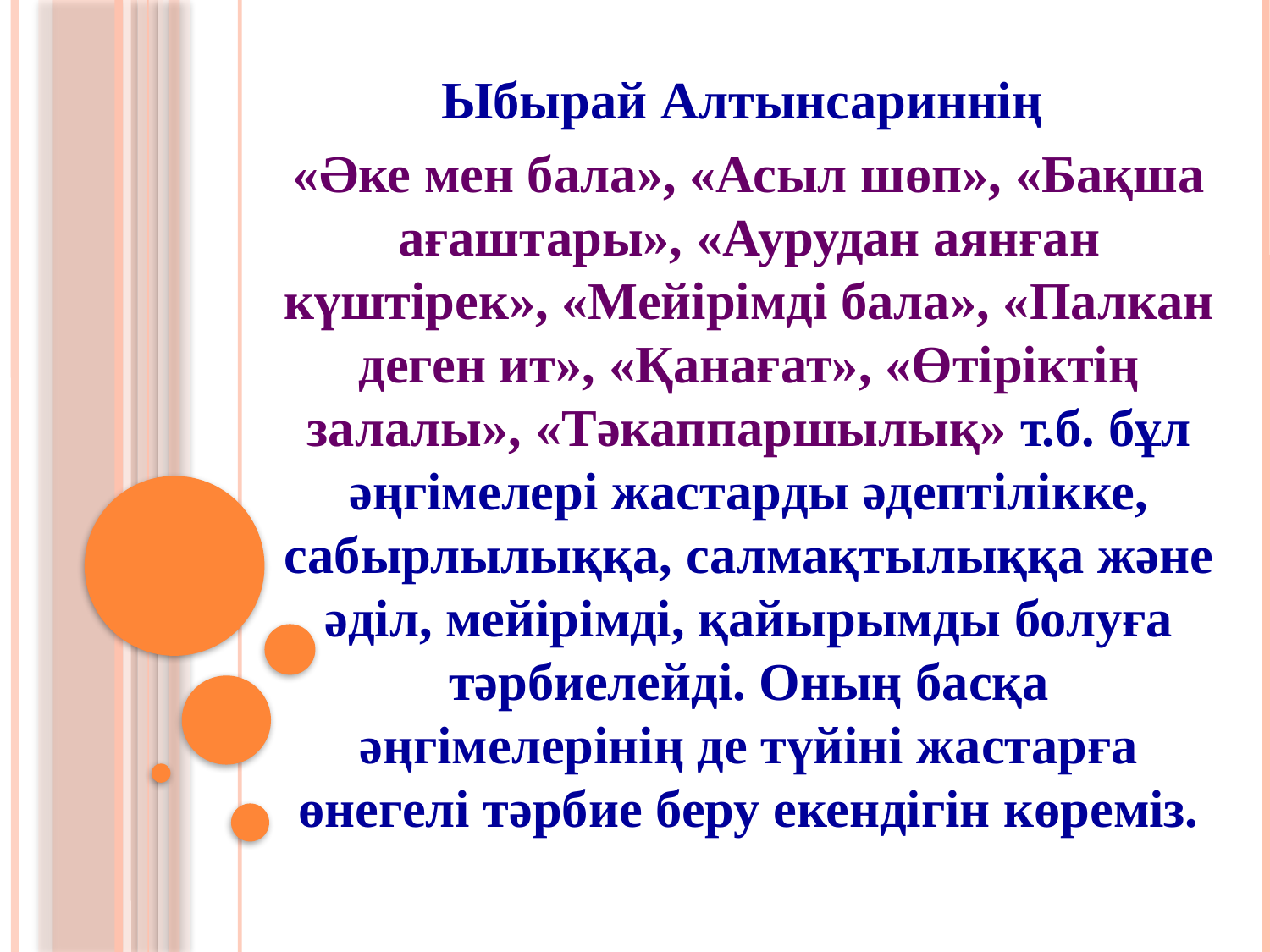

Ыбырай Алтынсариннің
«Әке мен бала», «Асыл шөп», «Бақша ағаштары», «Аурудан аянған күштірек», «Мейірімді бала», «Палкан деген ит», «Қанағат», «Өтіріктің залалы», «Тәкаппаршылық» т.б. бұл әңгімелері жастарды әдептілікке, сабырлылыққа, салмақтылыққа және әділ, мейірімді, қайырымды болуға тәрбиелейді. Оның басқа әңгімелерінің де түйіні жастарға өнегелі тәрбие беру екендігін көреміз.